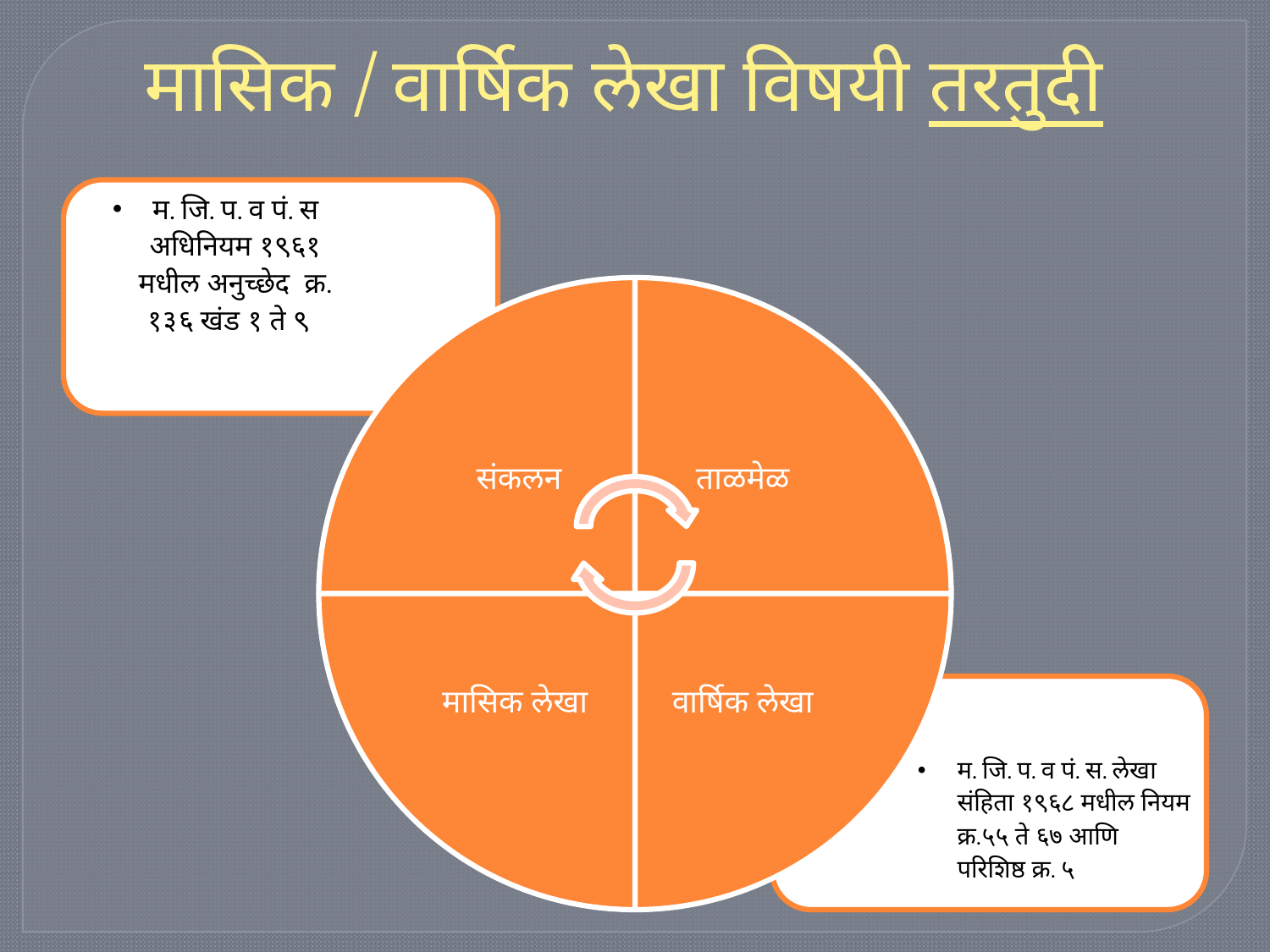

मासिक / वार्षिक लेखा विषयी तरतुदी
संकलन
म. जि. प. व पं. स अधिनियम १९६१ मधील अनुच्छेद  क्र. १३६ खंड १ ते ९
ताळमेळ
वार्षिक लेखा
म. जि. प. व पं. स. लेखा संहिता १९६८ मधील नियम क्र.५५ ते ६७ आणि परिशिष्ठ क्र. ५
मासिक लेखा